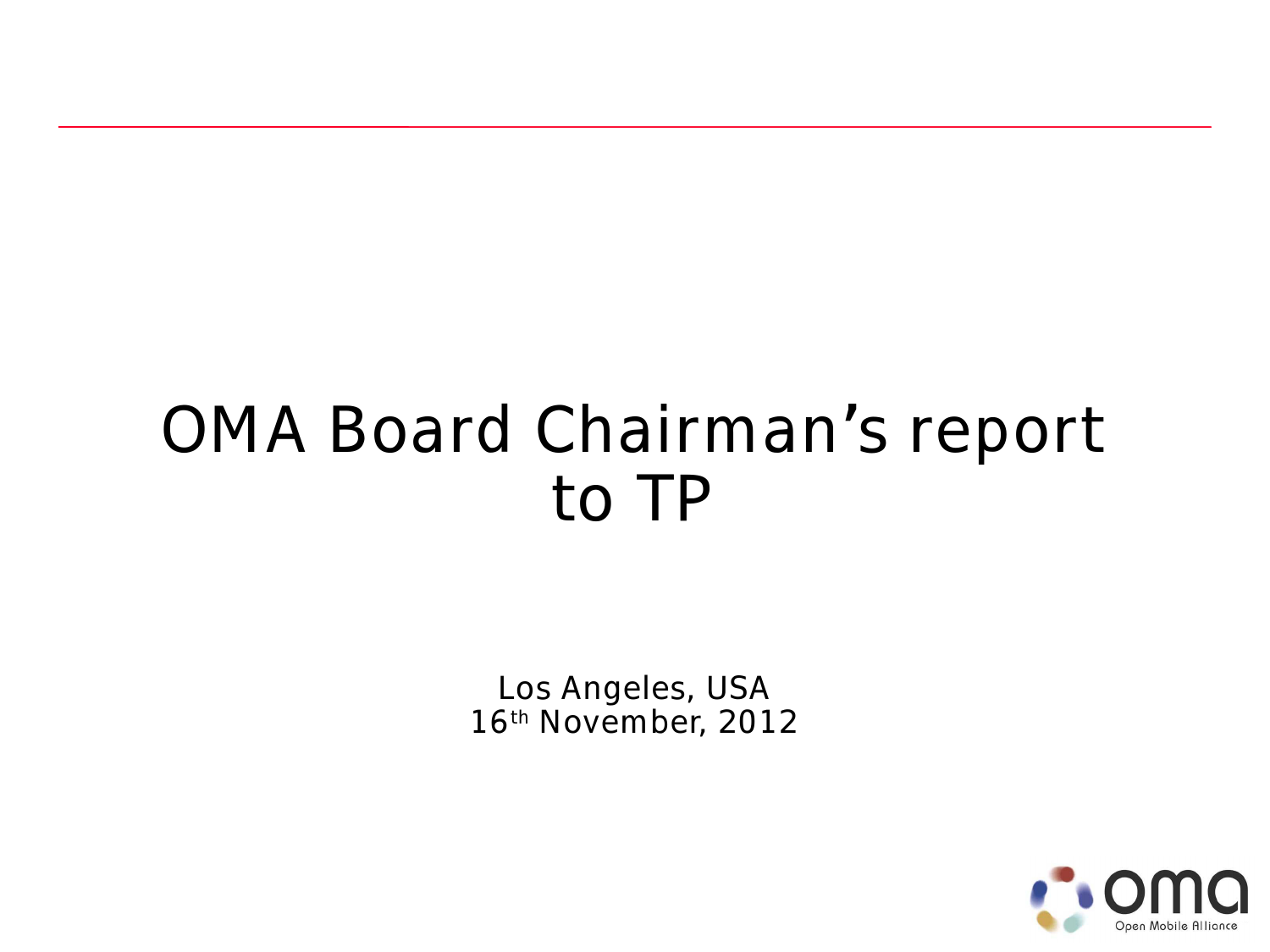

# OMA Board Chairman’s report to TP Los Angeles, USA 16th November, 2012